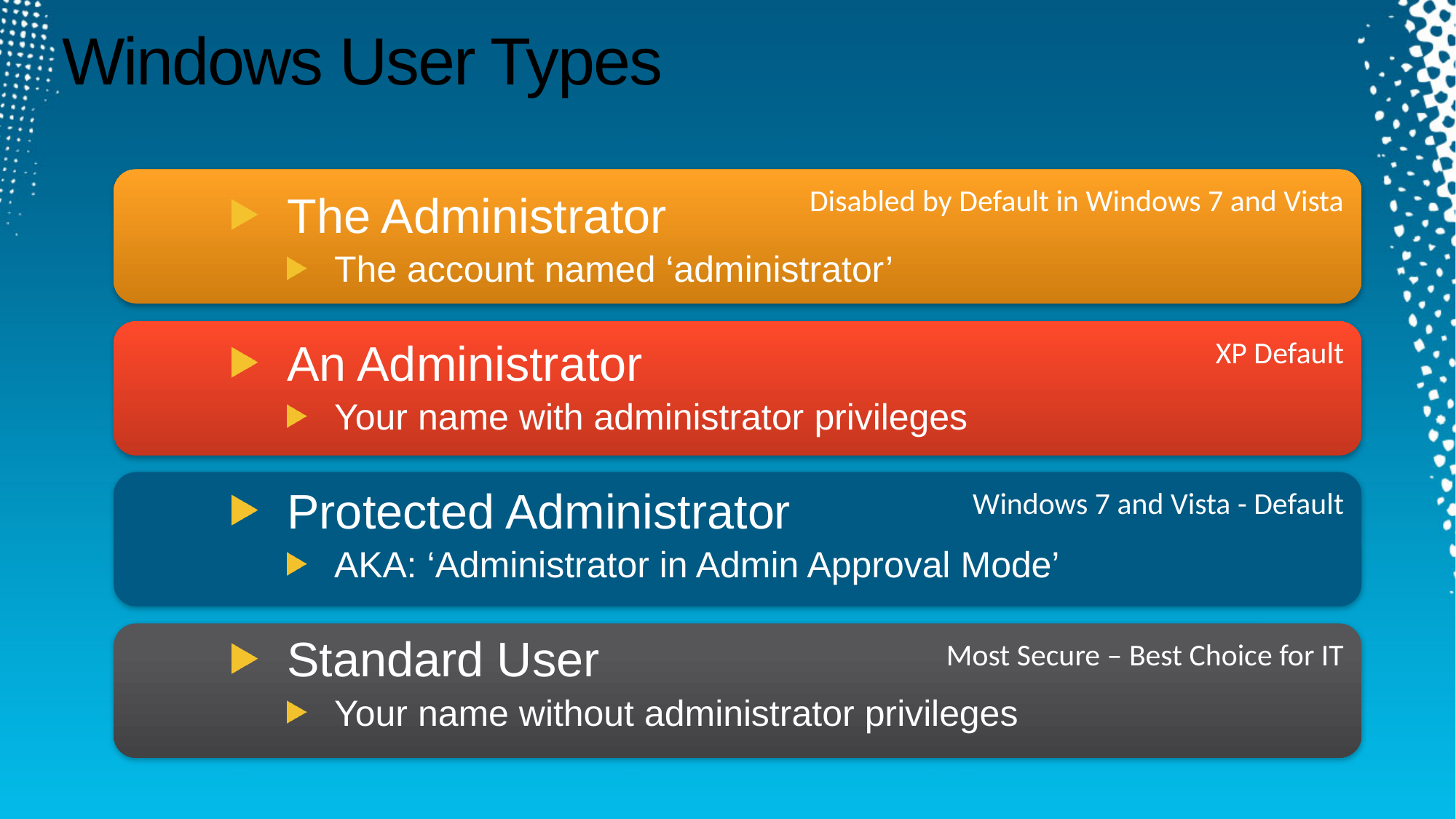

# Windows User Types
Disabled by Default in Windows 7 and Vista
The Administrator
The account named ‘administrator’
An Administrator
Your name with administrator privileges
Protected Administrator
AKA: ‘Administrator in Admin Approval Mode’
Standard User
Your name without administrator privileges
XP Default
Windows 7 and Vista - Default
Most Secure – Best Choice for IT